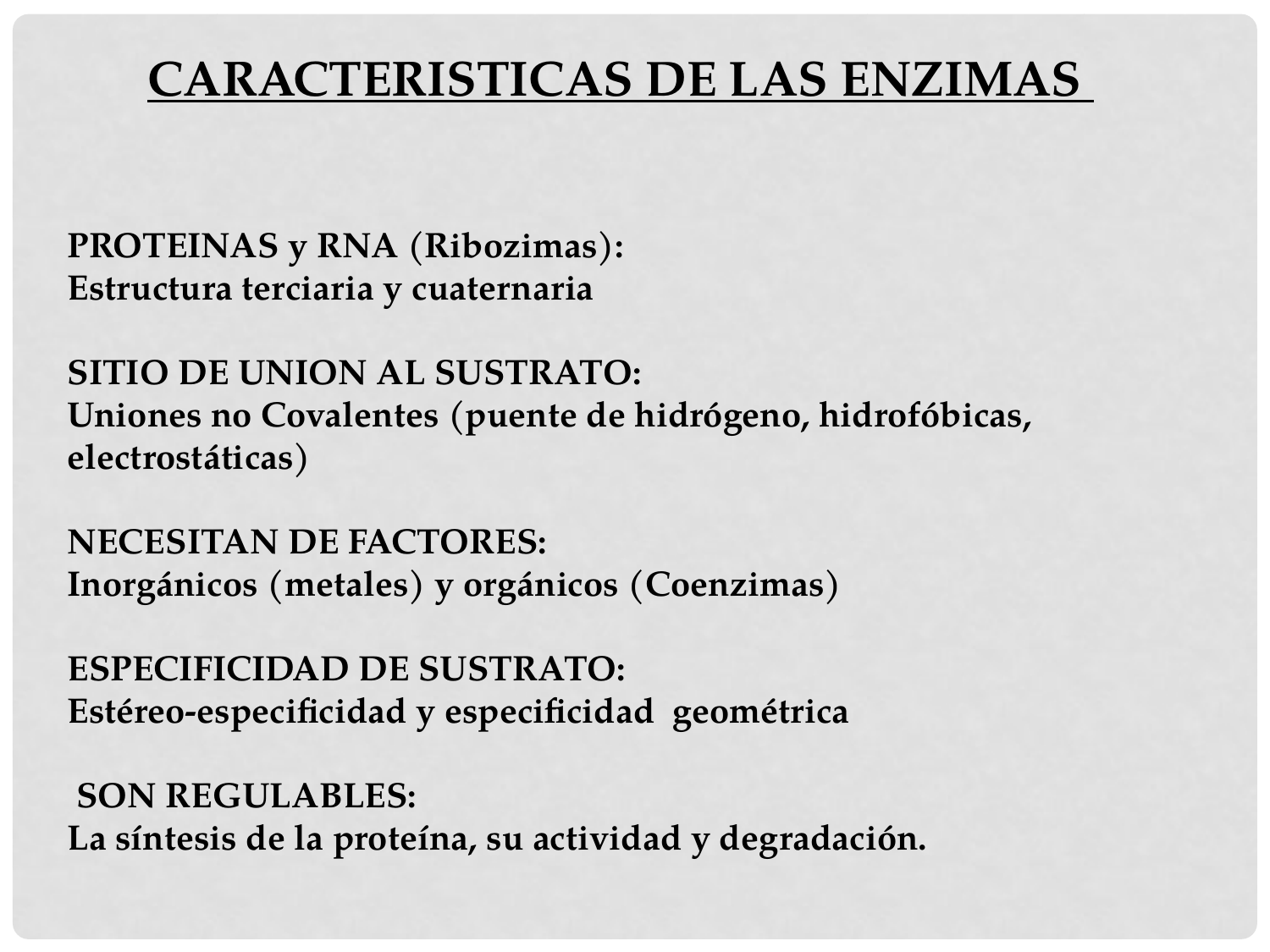

CARACTERISTICAS DE LAS ENZIMAS
PROTEINAS y RNA (Ribozimas):
Estructura terciaria y cuaternaria

SITIO DE UNION AL SUSTRATO:
Uniones no Covalentes (puente de hidrógeno, hidrofóbicas, electrostáticas)

NECESITAN DE FACTORES:
Inorgánicos (metales) y orgánicos (Coenzimas)

ESPECIFICIDAD DE SUSTRATO:
Estéreo-especificidad y especificidad  geométrica

 SON REGULABLES:
La síntesis de la proteína, su actividad y degradación.